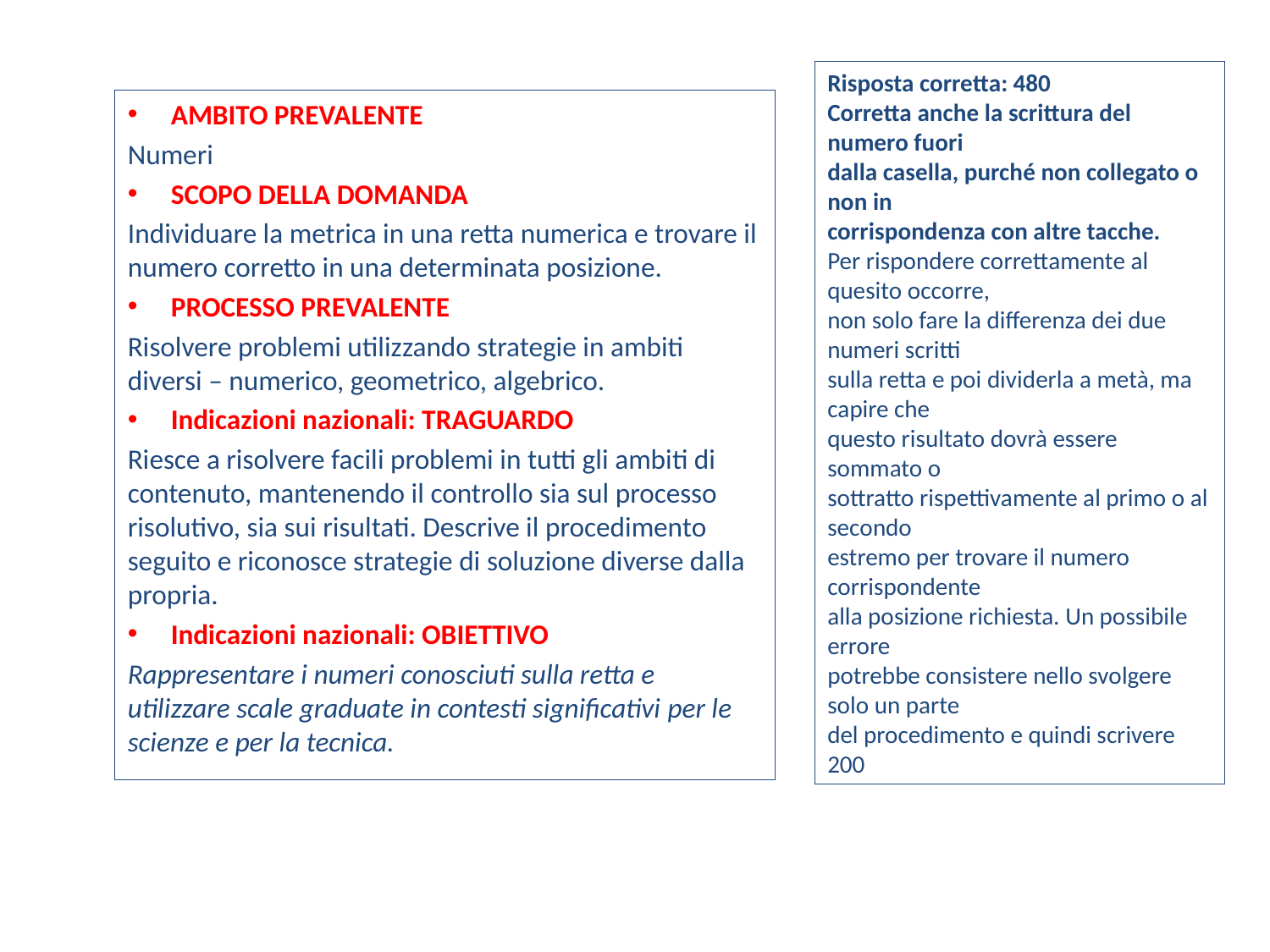

Risposta corretta: 480
Corretta anche la scrittura del numero fuori
dalla casella, purché non collegato o non in
corrispondenza con altre tacche.
Per rispondere correttamente al quesito occorre,
non solo fare la differenza dei due numeri scritti
sulla retta e poi dividerla a metà, ma capire che
questo risultato dovrà essere sommato o
sottratto rispettivamente al primo o al secondo
estremo per trovare il numero corrispondente
alla posizione richiesta. Un possibile errore
potrebbe consistere nello svolgere solo un parte
del procedimento e quindi scrivere 200
AMBITO PREVALENTE
Numeri
SCOPO DELLA DOMANDA
Individuare la metrica in una retta numerica e trovare il numero corretto in una determinata posizione.
PROCESSO PREVALENTE
Risolvere problemi utilizzando strategie in ambiti diversi – numerico, geometrico, algebrico.
Indicazioni nazionali: TRAGUARDO
Riesce a risolvere facili problemi in tutti gli ambiti di contenuto, mantenendo il controllo sia sul processo risolutivo, sia sui risultati. Descrive il procedimento seguito e riconosce strategie di soluzione diverse dalla propria.
Indicazioni nazionali: OBIETTIVO
Rappresentare i numeri conosciuti sulla retta e utilizzare scale graduate in contesti significativi per le scienze e per la tecnica.